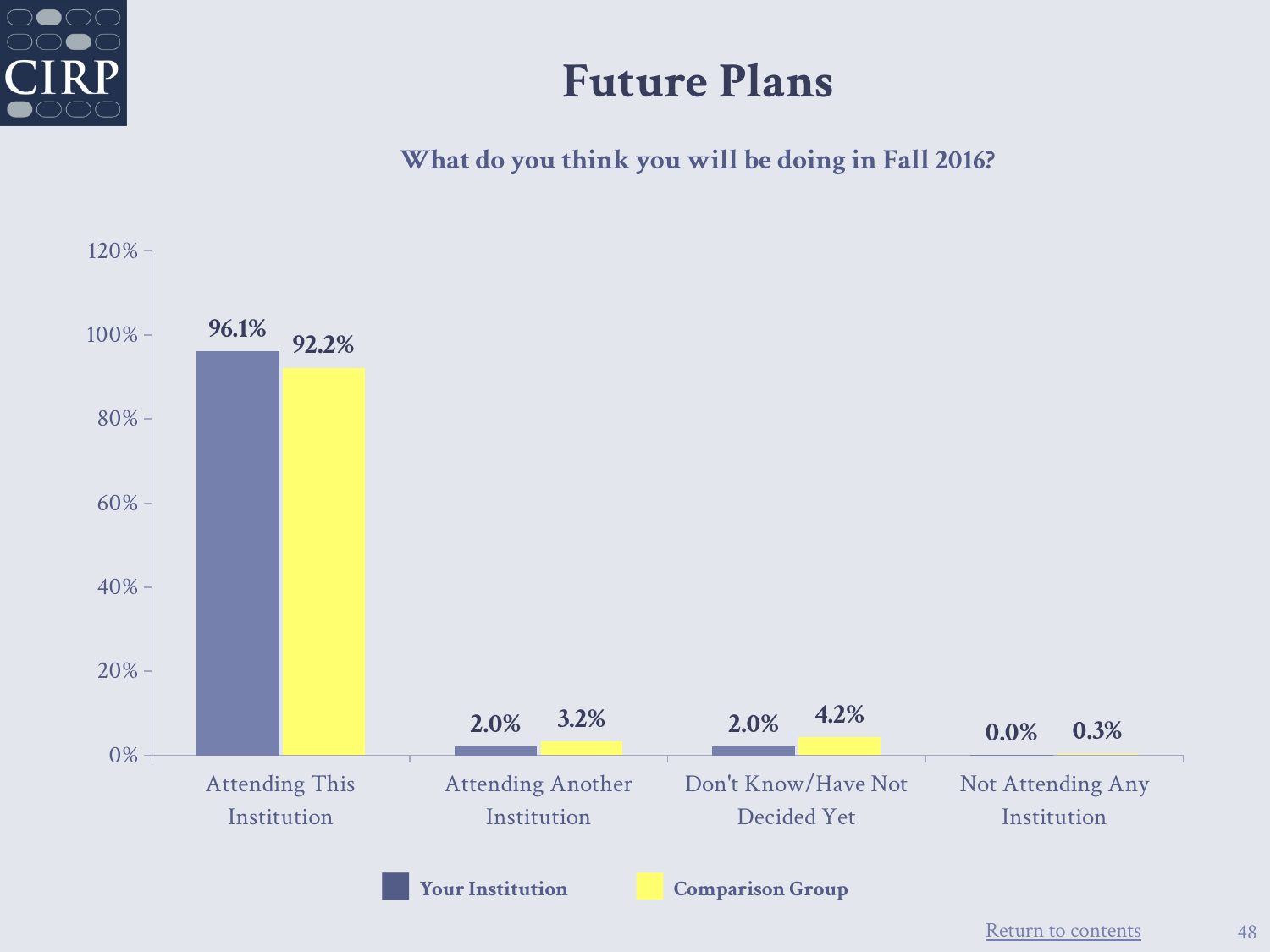

# Future Plans What do you think you will be doing in Fall 2016?

### Chart

| Category | Your Institution | Comparison Group |
|---|---|---|
| Attending This Institution | 0.961 | 0.922 |
| Attending Another Institution | 0.02 | 0.032 |
| Don't Know/Have Not Decided Yet | 0.02 | 0.042 |
| Not Attending Any Institution | 0.0 | 0.003 |
■ Your Institution
■ Comparison Group
48